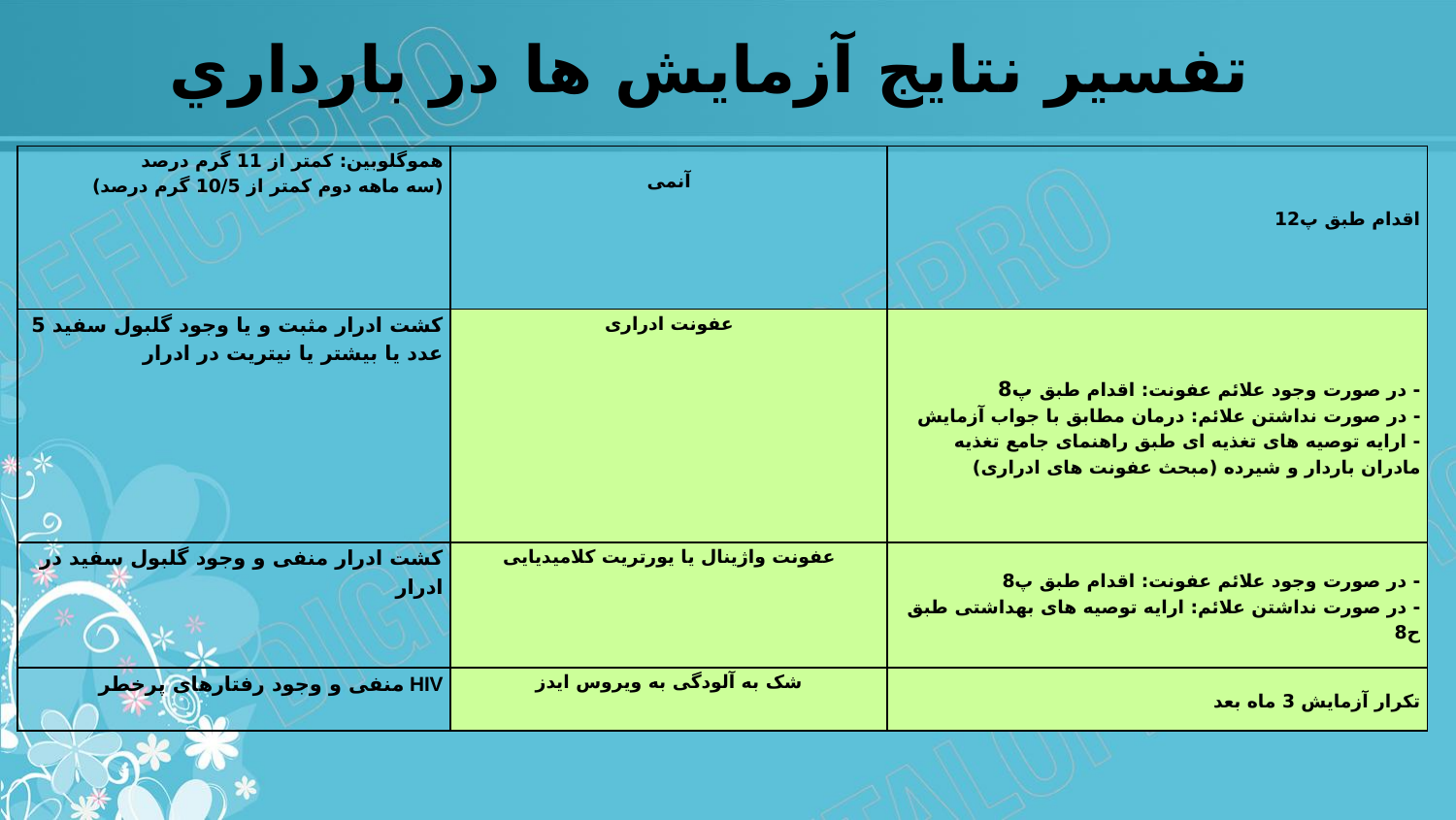

# تفسير نتايج آزمايش ها در بارداري
| هموگلوبین: کمتر از 11 گرم درصد (سه ماهه دوم کمتر از 10/5 گرم درصد) | آنمی | اقدام طبق پ12 |
| --- | --- | --- |
| کشت ادرار مثبت و یا وجود گلبول سفید 5 عدد یا بیشتر یا نیتریت در ادرار | عفونت ادراری | - در صورت وجود علائم عفونت: اقدام طبق پ8 - در صورت نداشتن علائم: درمان مطابق با جواب آزمایش - ارایه توصیه های تغذیه ای طبق راهنمای جامع تغذیه مادران باردار و شیرده (مبحث عفونت های ادراری) |
| کشت ادرار منفی و وجود گلبول سفید در ادرار | عفونت واژینال یا یورتریت کلامیدیایی | - در صورت وجود علائم عفونت: اقدام طبق پ8 - در صورت نداشتن علائم: ارایه توصیه های بهداشتی طبق ح8 |
| HIV منفی و وجود رفتارهای پرخطر | شک به آلودگی به ویروس ایدز | تکرار آزمایش 3 ماه بعد |